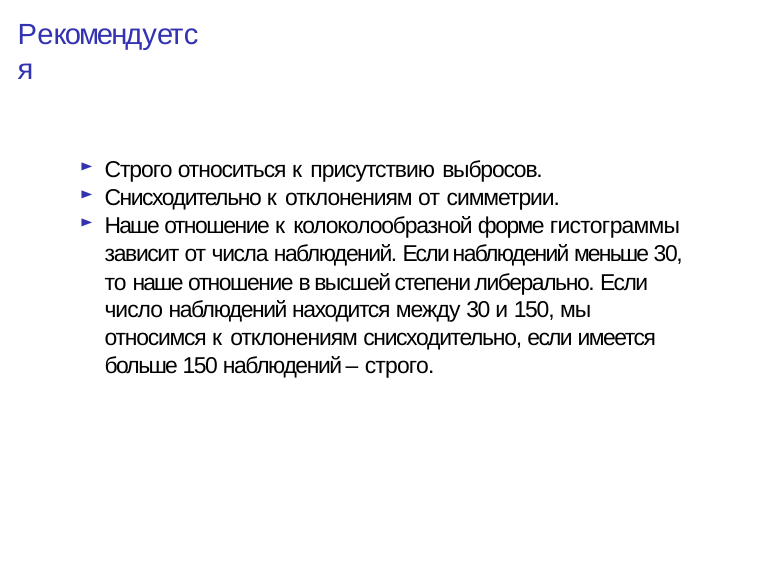

# Рекомендуется
Строго относиться к присутствию выбросов.
Снисходительно к отклонениям от симметрии.
Наше отношение к колоколообразной форме гистограммы  зависит от числа наблюдений. Если наблюдений меньше 30,  то наше отношение в высшей степени либерально. Если  число наблюдений находится между 30 и 150, мы  относимся к отклонениям снисходительно, если имеется  больше 150 наблюдений – строго.